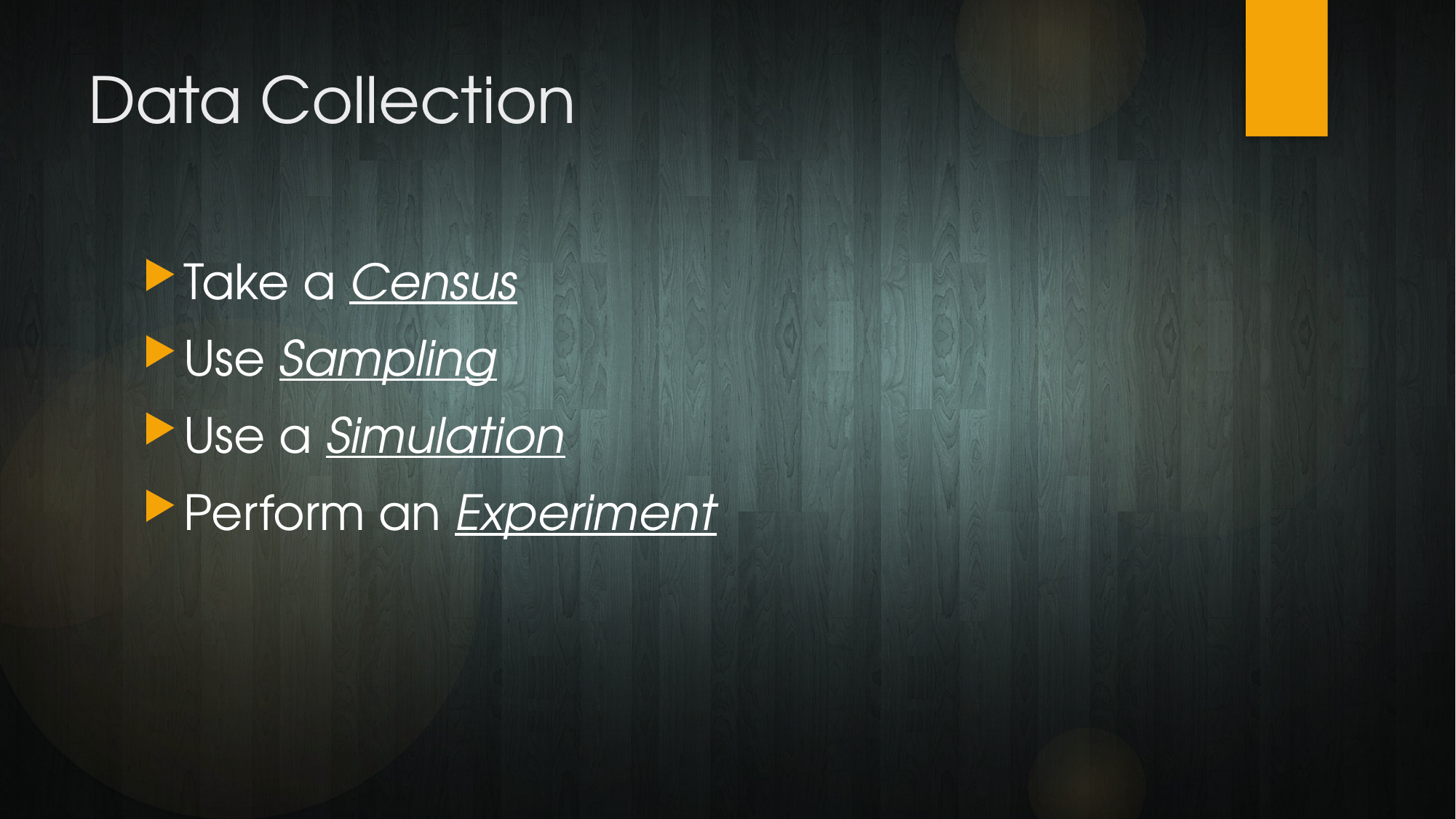

# Data Collection
Take a Census
Use Sampling
Use a Simulation
Perform an Experiment